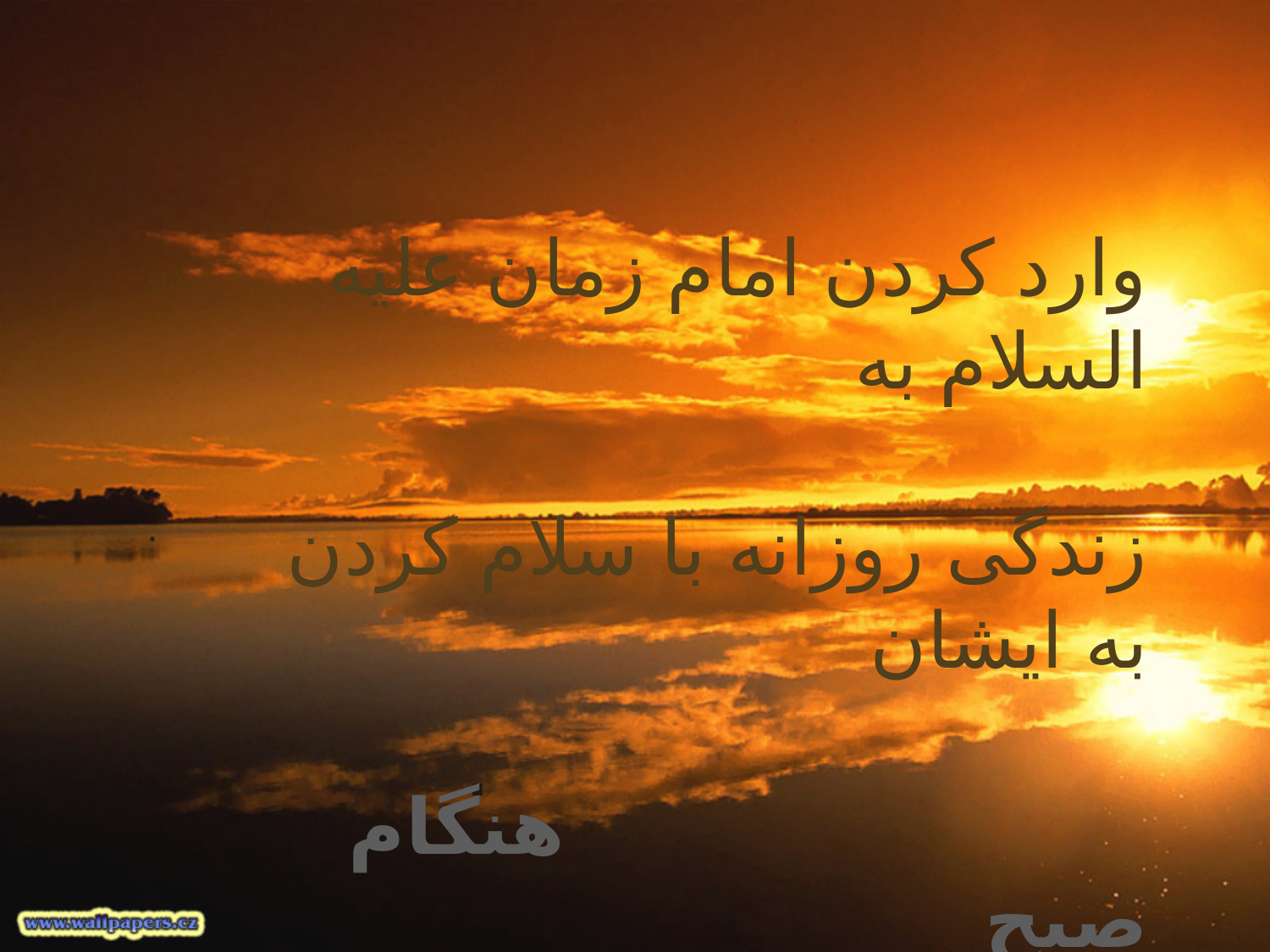

وارد کردن امام زمان علیه السلام به

زندگی روزانه با سلام کردن به ایشان

                           هنگام صبح

.